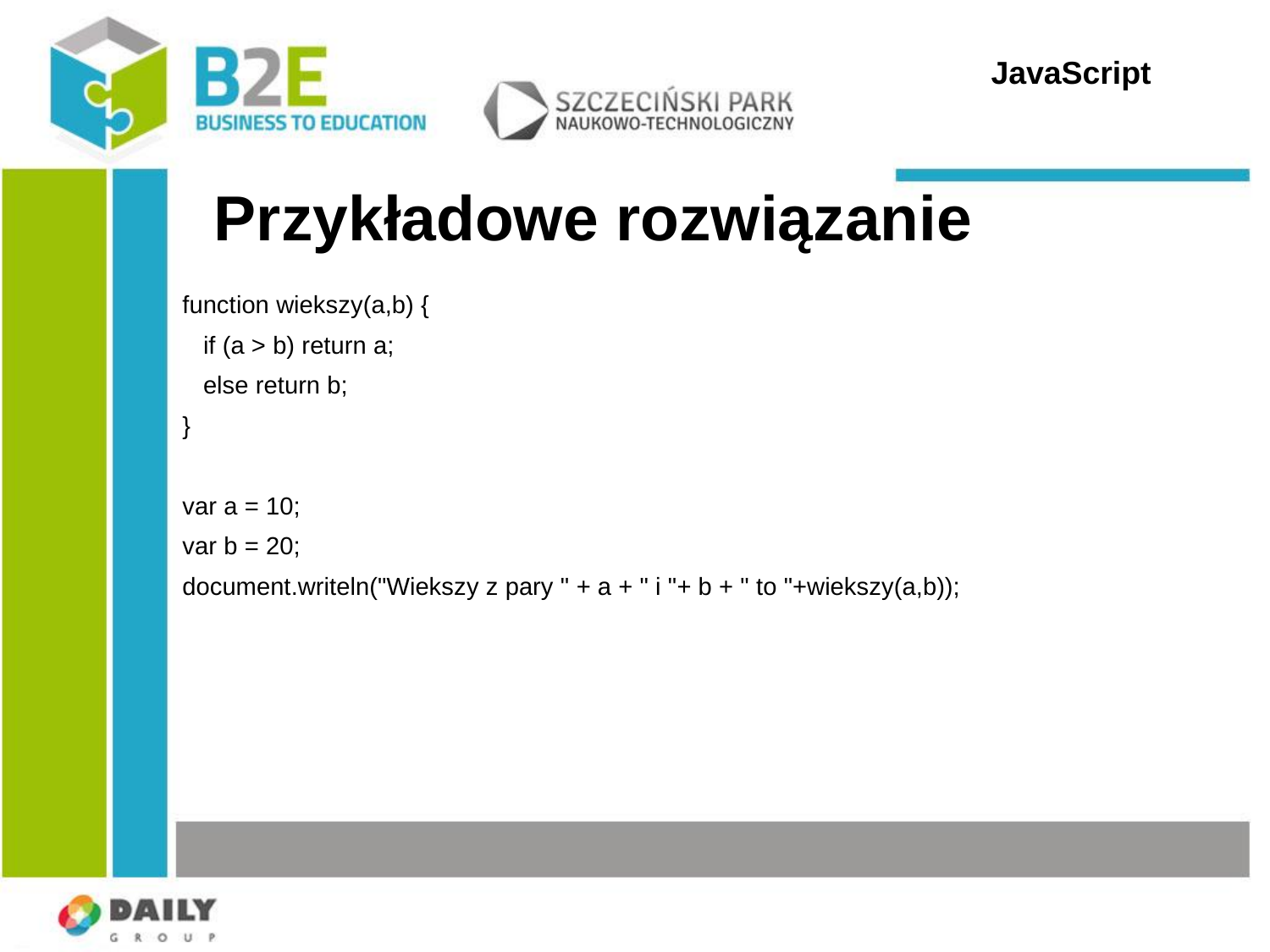

JavaScript
Przykładowe rozwiązanie
function wiekszy(a,b) {
   if (a > b) return a;
   else return b;
}

var a = 10;
var b = 20;
document.writeln("Wiekszy z pary " + a + " i "+ b + " to "+wiekszy(a,b));